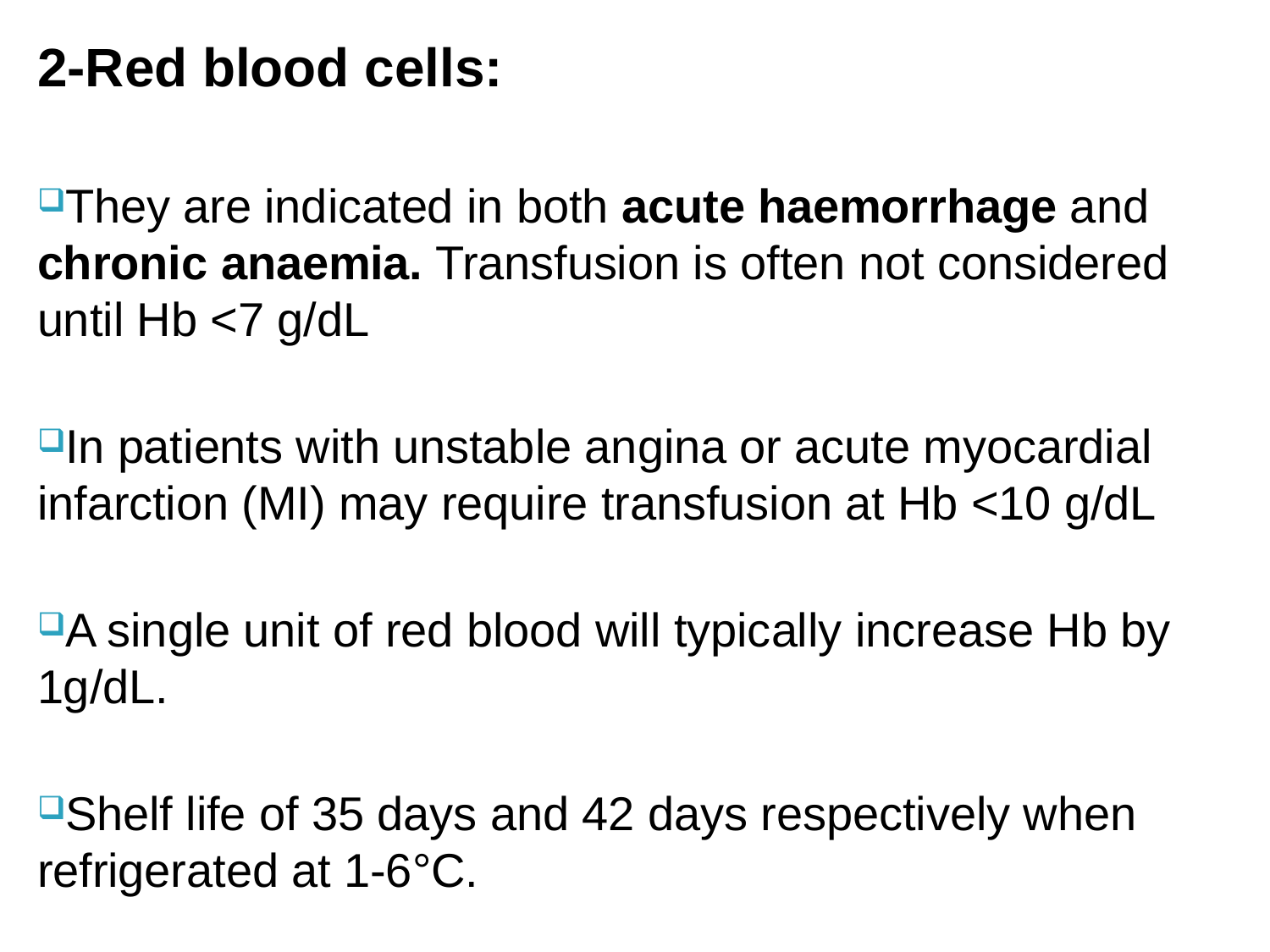

2-Red blood cells:

They are indicated in both acute haemorrhage and chronic anaemia. Transfusion is often not considered until Hb <7 g/dL

In patients with unstable angina or acute myocardial infarction (MI) may require transfusion at Hb <10 g/dL

A single unit of red blood will typically increase Hb by 1g/dL.

Shelf life of 35 days and 42 days respectively when refrigerated at 1-6°C.